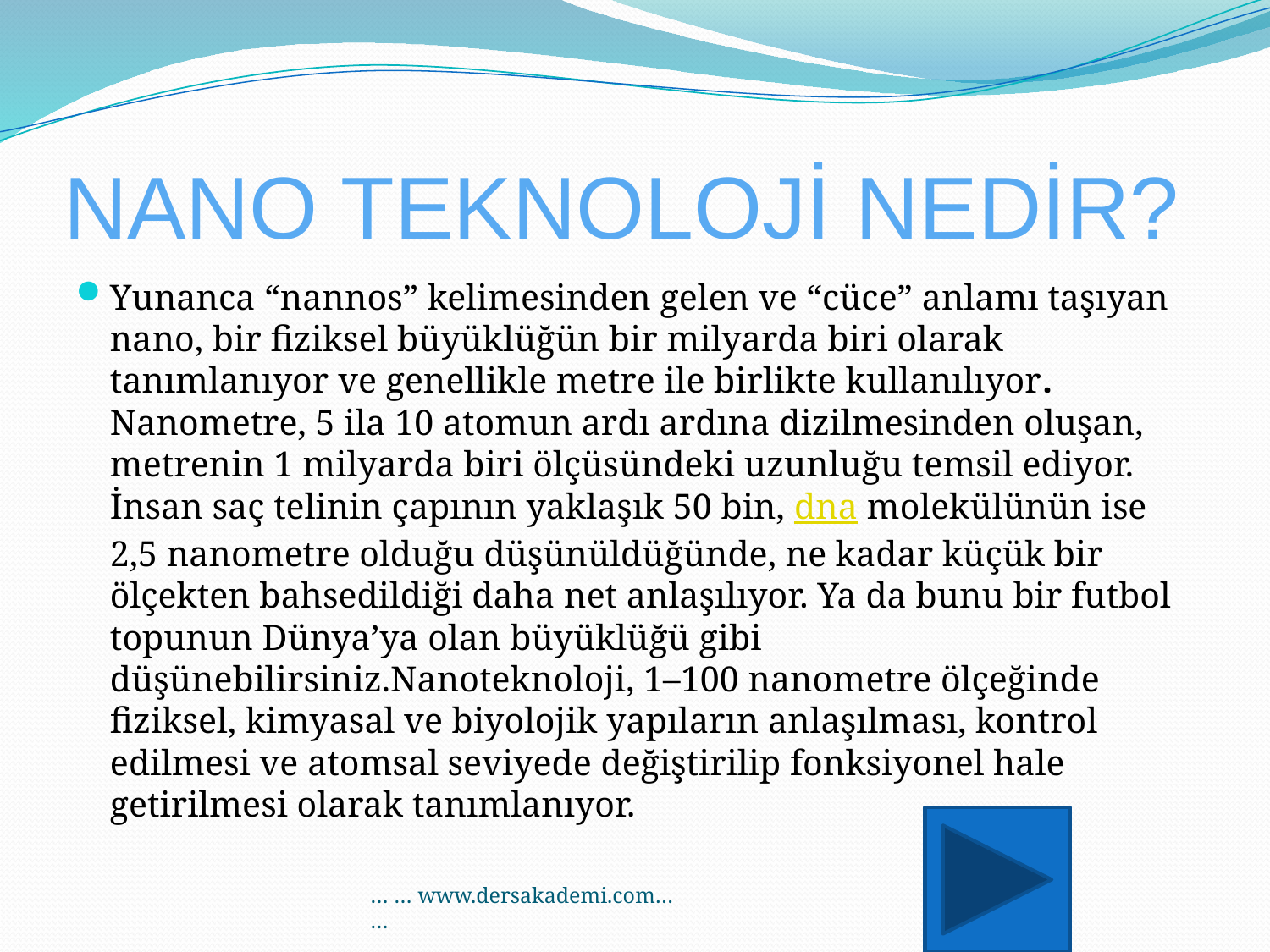

# NANO TEKNOLOJİ NEDİR?
Yunanca “nannos” kelimesinden gelen ve “cüce” anlamı taşıyan nano, bir fiziksel büyüklüğün bir milyarda biri olarak tanımlanıyor ve genellikle metre ile birlikte kullanılıyor. 
Nanometre, 5 ila 10 atomun ardı ardına dizilmesinden oluşan, metrenin 1 milyarda biri ölçüsündeki uzunluğu temsil ediyor. İnsan saç telinin çapının yaklaşık 50 bin, dna molekülünün ise 2,5 nanometre olduğu düşünüldüğünde, ne kadar küçük bir ölçekten bahsedildiği daha net anlaşılıyor. Ya da bunu bir futbol topunun Dünya’ya olan büyüklüğü gibi  düşünebilirsiniz.Nanoteknoloji, 1–100 nanometre ölçeğinde fiziksel, kimyasal ve biyolojik yapıların anlaşılması, kontrol edilmesi ve atomsal seviyede değiştirilip fonksiyonel hale getirilmesi olarak tanımlanıyor.

… … www.dersakademi.com…
…